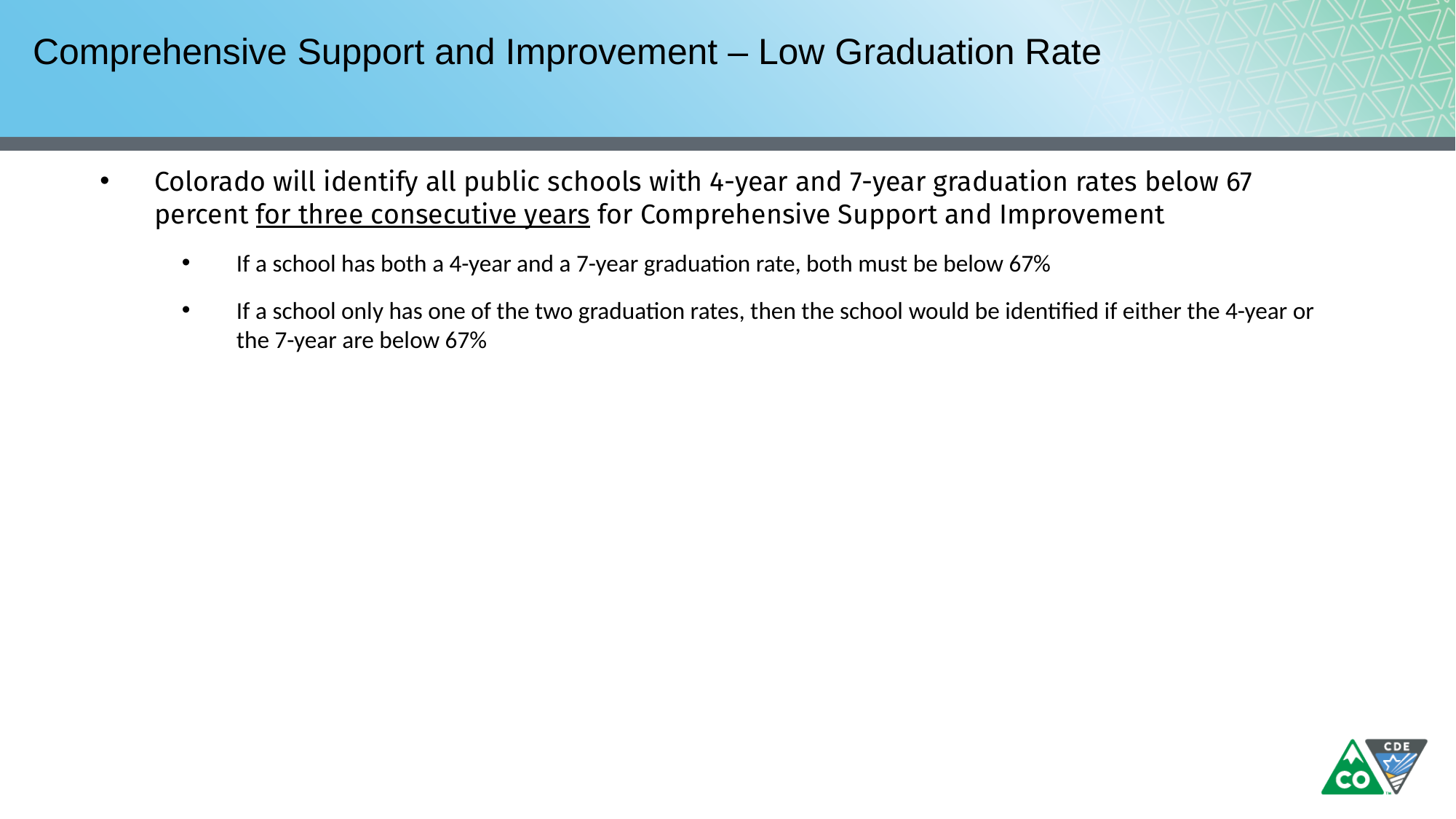

# Comprehensive Support and Improvement – Low Graduation Rate
Colorado will identify all public schools with 4-year and 7-year graduation rates below 67 percent for three consecutive years for Comprehensive Support and Improvement
If a school has both a 4-year and a 7-year graduation rate, both must be below 67%
If a school only has one of the two graduation rates, then the school would be identified if either the 4-year or the 7-year are below 67%